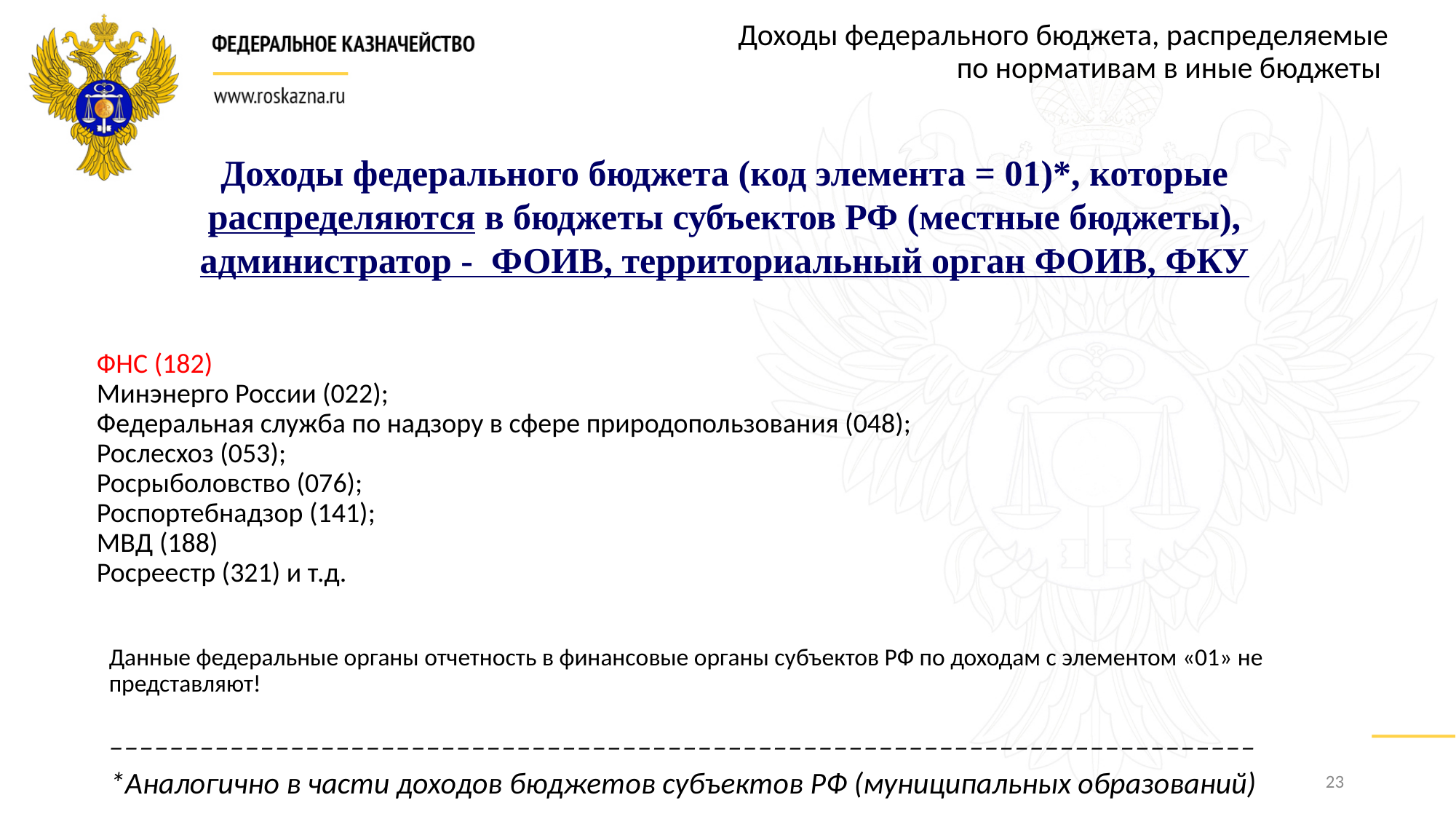

Доходы федерального бюджета, распределяемые по нормативам в иные бюджеты
Доходы федерального бюджета (код элемента = 01)*, которые распределяются в бюджеты субъектов РФ (местные бюджеты), администратор -  ФОИВ, территориальный орган ФОИВ, ФКУ

# ФНС (182) Минэнерго России (022); Федеральная служба по надзору в сфере природопользования (048); Рослесхоз (053); Росрыболовство (076); Роспортебнадзор (141); МВД (188) Росреестр (321) и т.д.
Данные федеральные органы отчетность в финансовые органы субъектов РФ по доходам с элементом «01» не представляют!
____________________________________________________________________________
*Аналогично в части доходов бюджетов субъектов РФ (муниципальных образований)
23